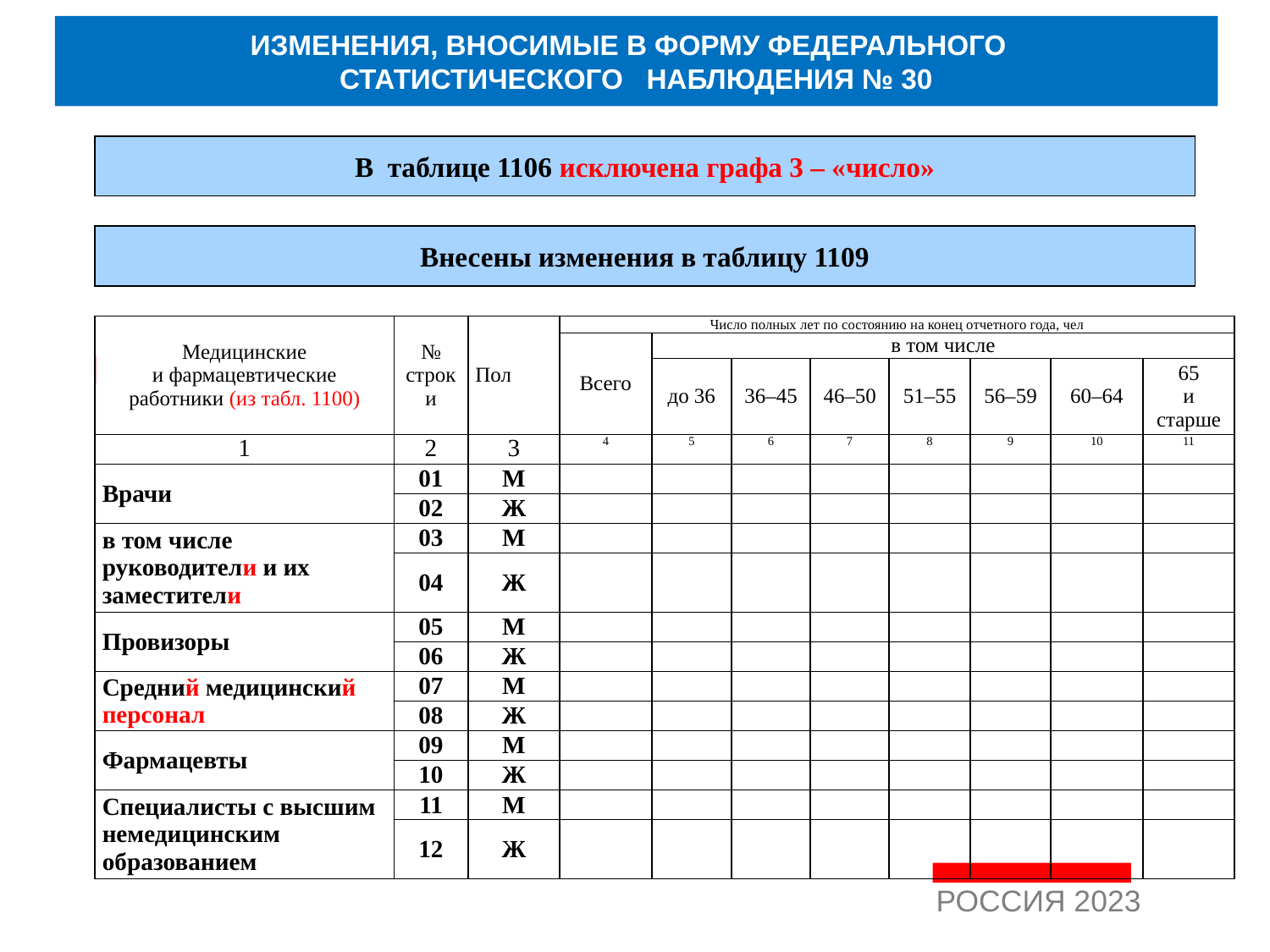

ИЗМЕНЕНИЯ, ВНОСИМЫЕ В ФОРМУ ФЕДЕРАЛЬНОГО
СТАТИСТИЧЕСКОГО   НАБЛЮДЕНИЯ № 30

В  таблице 1106 исключена графа 3 – «число»
Внесены изменения в таблицу 1109

| Медицинские и фармацевтические работники (из табл. 1100) | № строки | Пол | Число полных лет по состоянию на конец отчетного года, чел |  |  |  |  |  |  |  |
| --- | --- | --- | --- | --- | --- | --- | --- | --- | --- | --- |
|  |  |  | Всего | в том числе |  |  |  |  |  |  |
|  |  |  |  | до 36 | 36–45 | 46–50 | 51–55 | 56–59 | 60–64 | 65 и старше |
| 1 | 2 | 3 | 4 | 5 | 6 | 7 | 8 | 9 | 10 | 11 |
| Врачи | 01 | М |  |  |  |  |  |  |  |  |
|  | 02 | Ж |  |  |  |  |  |  |  |  |
| в том числе руководители и их заместители | 03 | М |  |  |  |  |  |  |  |  |
|  | 04 | Ж |  |  |  |  |  |  |  |  |
| Провизоры | 05 | М |  |  |  |  |  |  |  |  |
|  | 06 | Ж |  |  |  |  |  |  |  |  |
| Средний медицинский персонал | 07 | М |  |  |  |  |  |  |  |  |
|  | 08 | Ж |  |  |  |  |  |  |  |  |
| Фармацевты | 09 | М |  |  |  |  |  |  |  |  |
|  | 10 | Ж |  |  |  |  |  |  |  |  |
| Специалисты с высшим немедицинским образованием | 11 | М |  |  |  |  |  |  |  |  |
|  | 12 | Ж |  |  |  |  |  |  |  |  |

РОССИЯ 2023